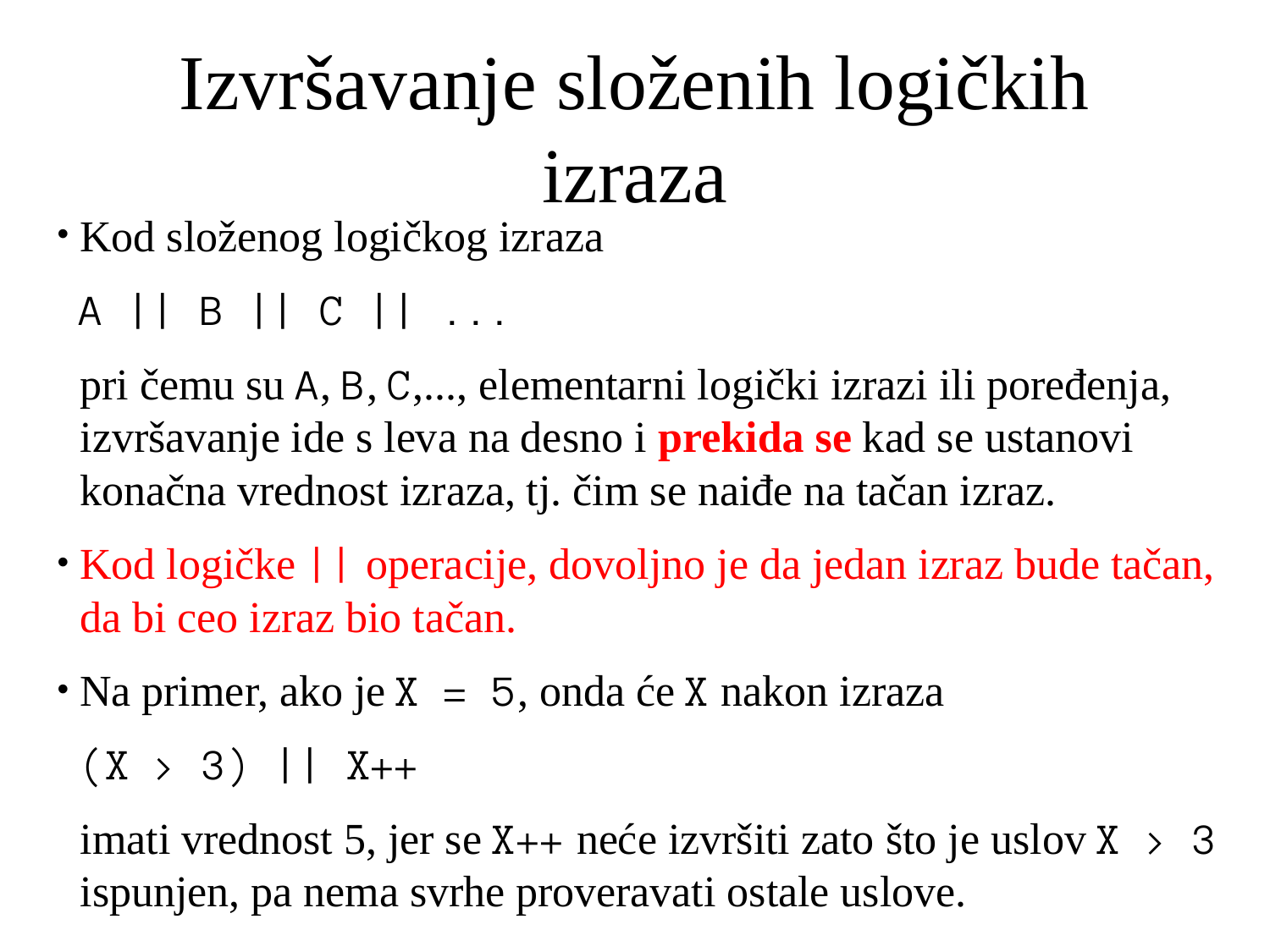

# Izvršavanje složenih logičkih izraza
Kod složenog logičkog izraza
	A || B || C || ...
pri čemu su A, B, C,..., elementarni logički izrazi ili poređenja, izvršavanje ide s leva na desno i prekida se kad se ustanovi konačna vrednost izraza, tj. čim se naiđe na tačan izraz.
Kod logičke || operacije, dovoljno je da jedan izraz bude tačan, da bi ceo izraz bio tačan.
Na primer, ako je X = 5, onda će X nakon izraza
	(X > 3) || X++
imati vrednost 5, jer se X++ neće izvršiti zato što je uslov X > 3 ispunjen, pa nema svrhe proveravati ostale uslove.